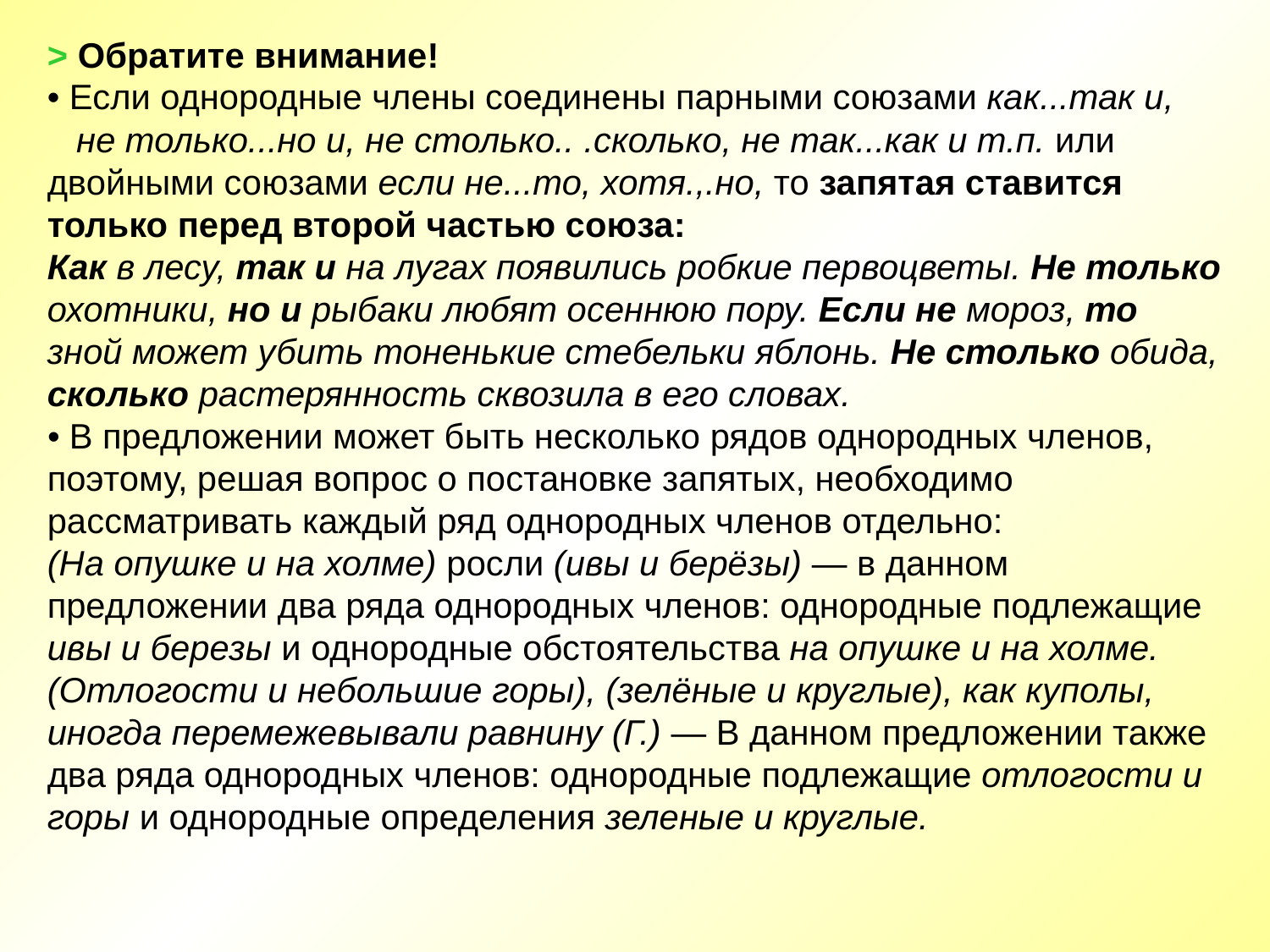

> Обратите внимание!
• Если однородные члены соединены парными союзами как...так и,         не только...но и, не столько.. .сколько, не так...как и т.п. или двойными союзами если не...то, хотя.,.но, то запятая ставится только перед второй частью союза:
Как в лесу, так и на лугах появились робкие первоцветы. Не только охотники, но и рыбаки любят осеннюю пору. Если не мороз, то зной может убить тоненькие стебельки яблонь. Не столько обида, сколько растерянность сквозила в его словах.
• В предложении может быть несколько рядов однородных членов, поэтому, решая вопрос о постановке запятых, необходимо рассматривать каждый ряд однородных членов отдельно:
(На опушке и на холме) росли (ивы и берёзы) — в данном предложении два ряда однородных членов: однородные подлежащие ивы и березы и однородные обстоятельства на опушке и на холме.
(Отлогости и небольшие горы), (зелёные и круглые), как куполы, иногда перемежевывали равнину (Г.) — В данном предложении также два ряда однородных членов: однородные подлежащие отлогости и горы и однородные определения зеленые и круглые.